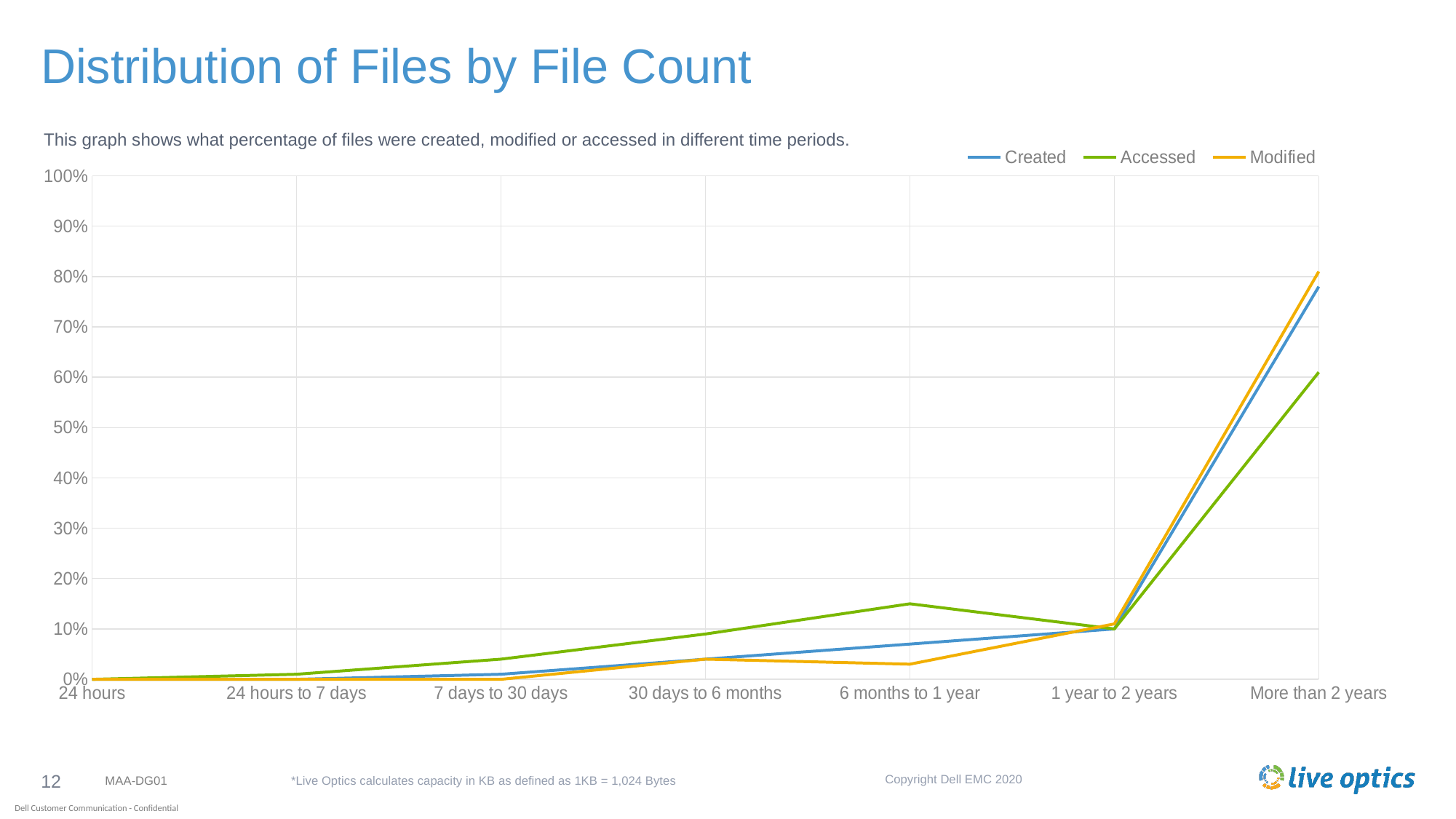

# Distribution of Files by File Count
This graph shows what percentage of files were created, modified or accessed in different time periods.

### Chart

| Category | Created | Accessed | Modified |
|---|---|---|---|
| 24 hours | 0.0 | 0.0 | 0.0 |
| 24 hours to 7 days | 0.0 | 0.01 | 0.0 |
| 7 days to 30 days | 0.01 | 0.04 | 0.0 |
| 30 days to 6 months | 0.04 | 0.09 | 0.04 |
| 6 months to 1 year | 0.07 | 0.15 | 0.03 |
| 1 year to 2 years | 0.1 | 0.1 | 0.11 |
| More than 2 years | 0.78 | 0.61 | 0.81 |